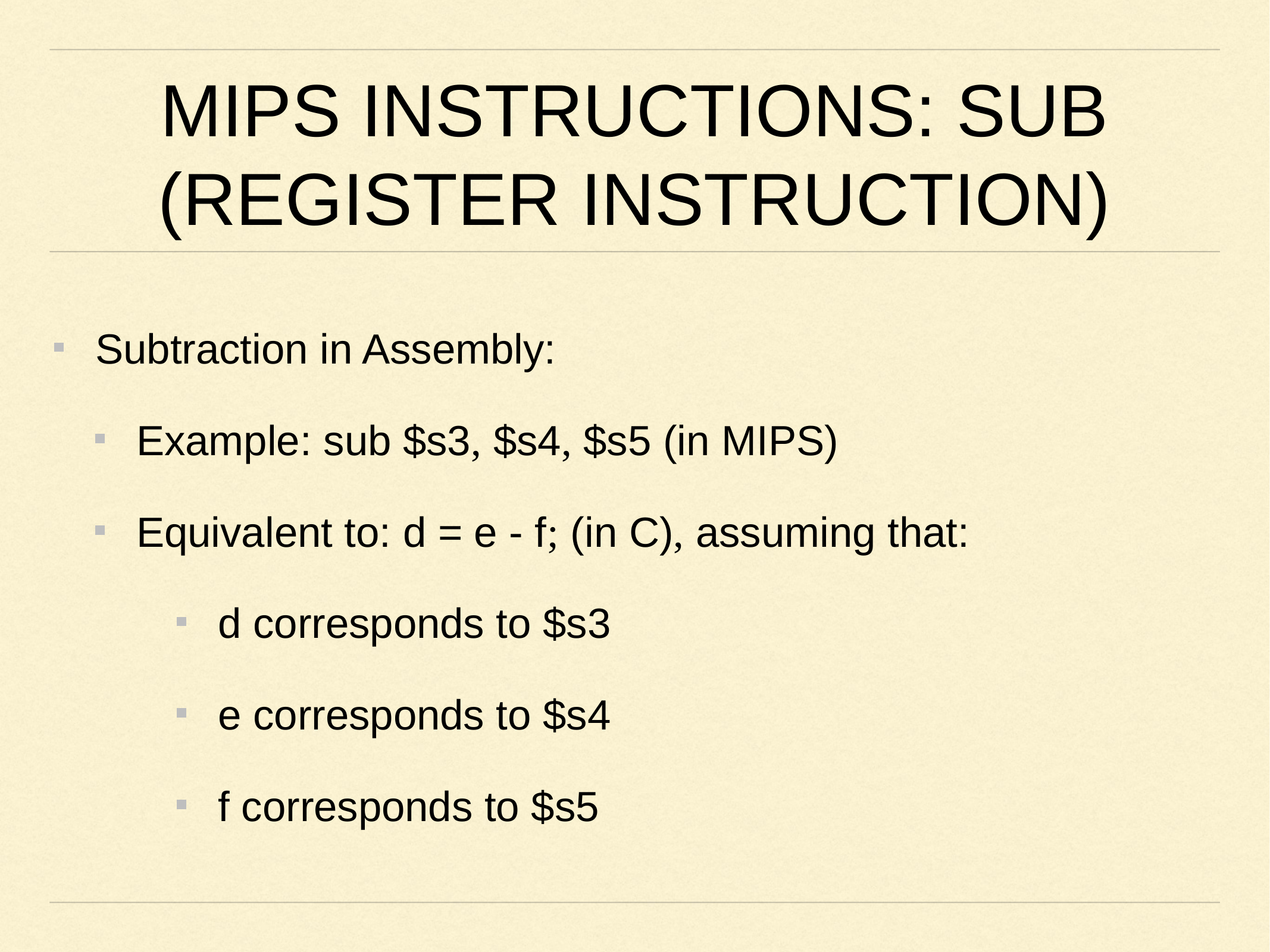

# MIPS INSTRUCTIONS: SUB (REGISTER INSTRUCTION)
Subtraction in Assembly:
Example: sub $s3, $s4, $s5 (in MIPS)
Equivalent to: d = e - f; (in C), assuming that:
d corresponds to $s3
e corresponds to $s4
f corresponds to $s5
9